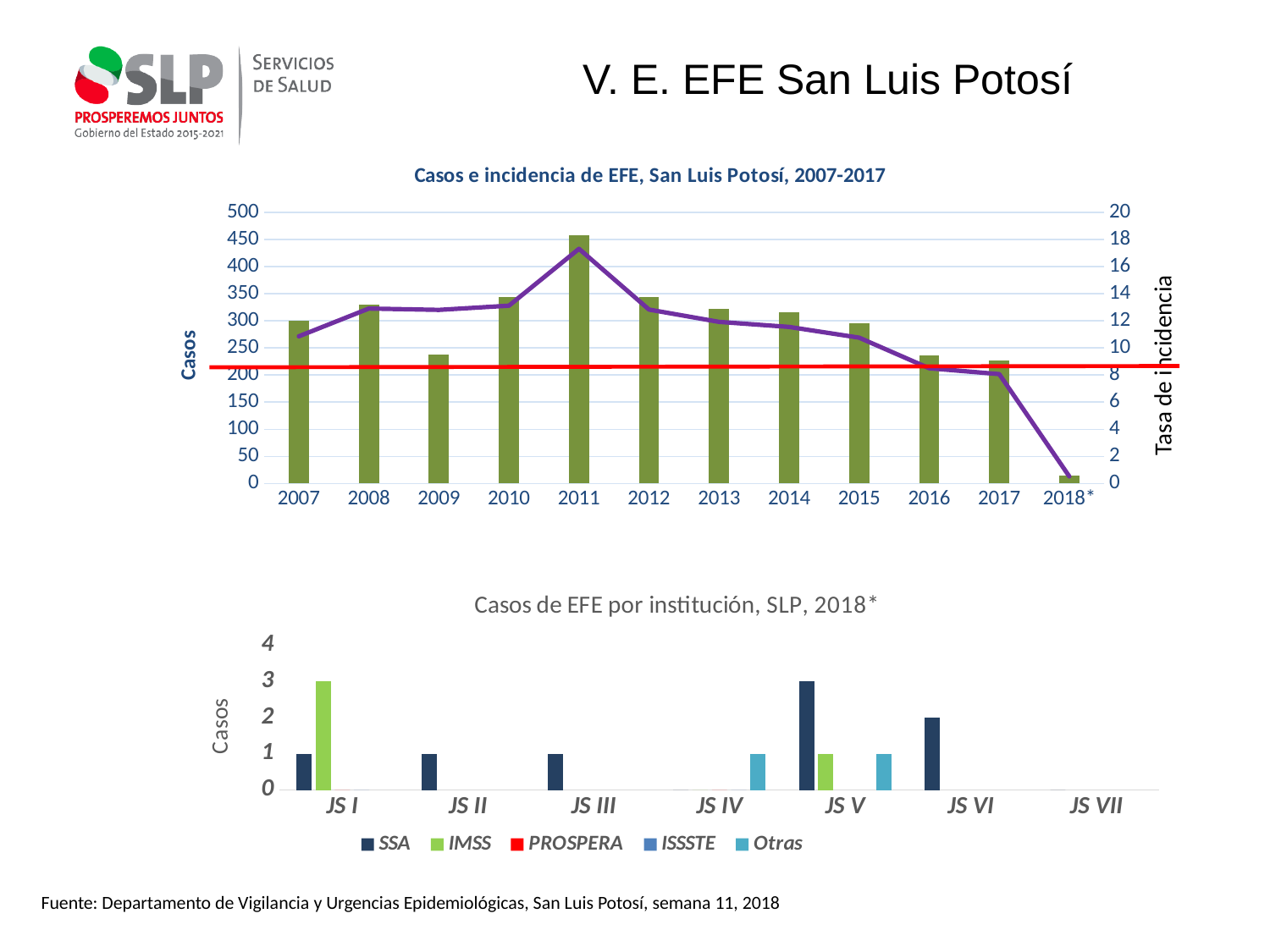

V. E. EFE San Luis Potosí

### Chart: Casos e incidencia de EFE, San Luis Potosí, 2007-2017

| Category | Casos | Tasa |
|---|---|---|
| 2007 | 300.0 | 10.85 |
| 2008 | 330.0 | 12.9 |
| 2009 | 237.0 | 12.8 |
| 2010 | 343.0 | 13.1093207 |
| 2011 | 458.0 | 17.2988751 |
| 2012 | 343.0 | 12.8209345 |
| 2013 | 322.0 | 11.9156652 |
| 2014 | 315.0 | 11.5460405 |
| 2015 | 296.0 | 10.7500405 |
| 2016 | 236.0 | 8.49533872 |
| 2017 | 226.0 | 8.06613085 |
| 2018* | 15.0 | 0.53 |
Tasa de incidencia

### Chart: Casos de EFE por institución, SLP, 2018*

| Category | SSA | IMSS | PROSPERA | ISSSTE | Otras |
|---|---|---|---|---|---|
| JS I | 1.0 | 3.0 | 0.0 | 0.0 | None |
| JS II | 1.0 | None | None | None | None |
| JS III | 1.0 | None | None | None | None |
| JS IV | 0.0 | 0.0 | 0.0 | 0.0 | 1.0 |
| JS V | 3.0 | 1.0 | None | None | 1.0 |
| JS VI | 2.0 | None | None | None | None |
| JS VII | 0.0 | None | None | None | None |
Fuente: Departamento de Vigilancia y Urgencias Epidemiológicas, San Luis Potosí, semana 11, 2018